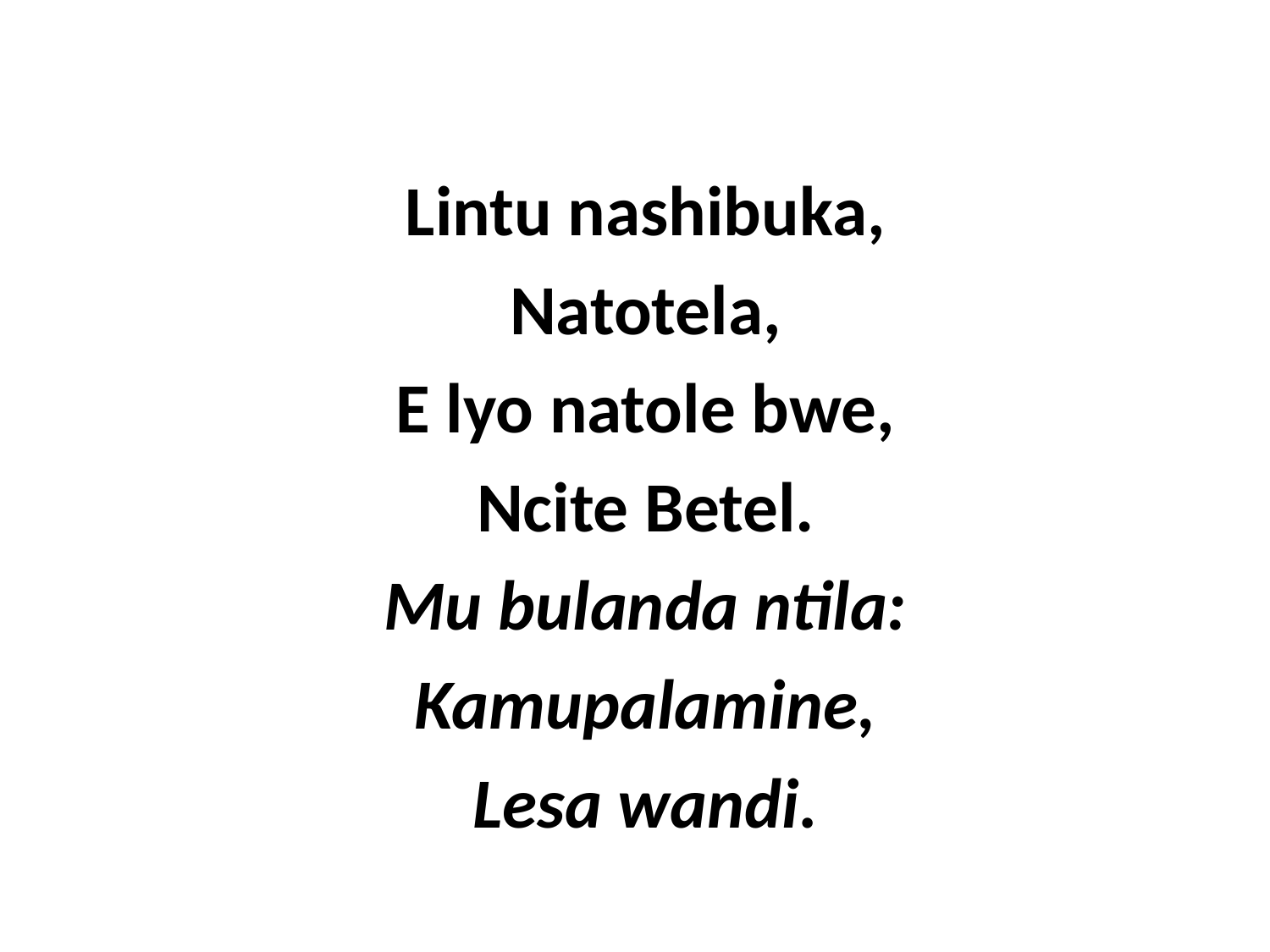

Lintu nashibuka,
Natotela,
E lyo natole bwe,
Ncite Betel.
Mu bulanda ntila:
Kamupalamine,
Lesa wandi.